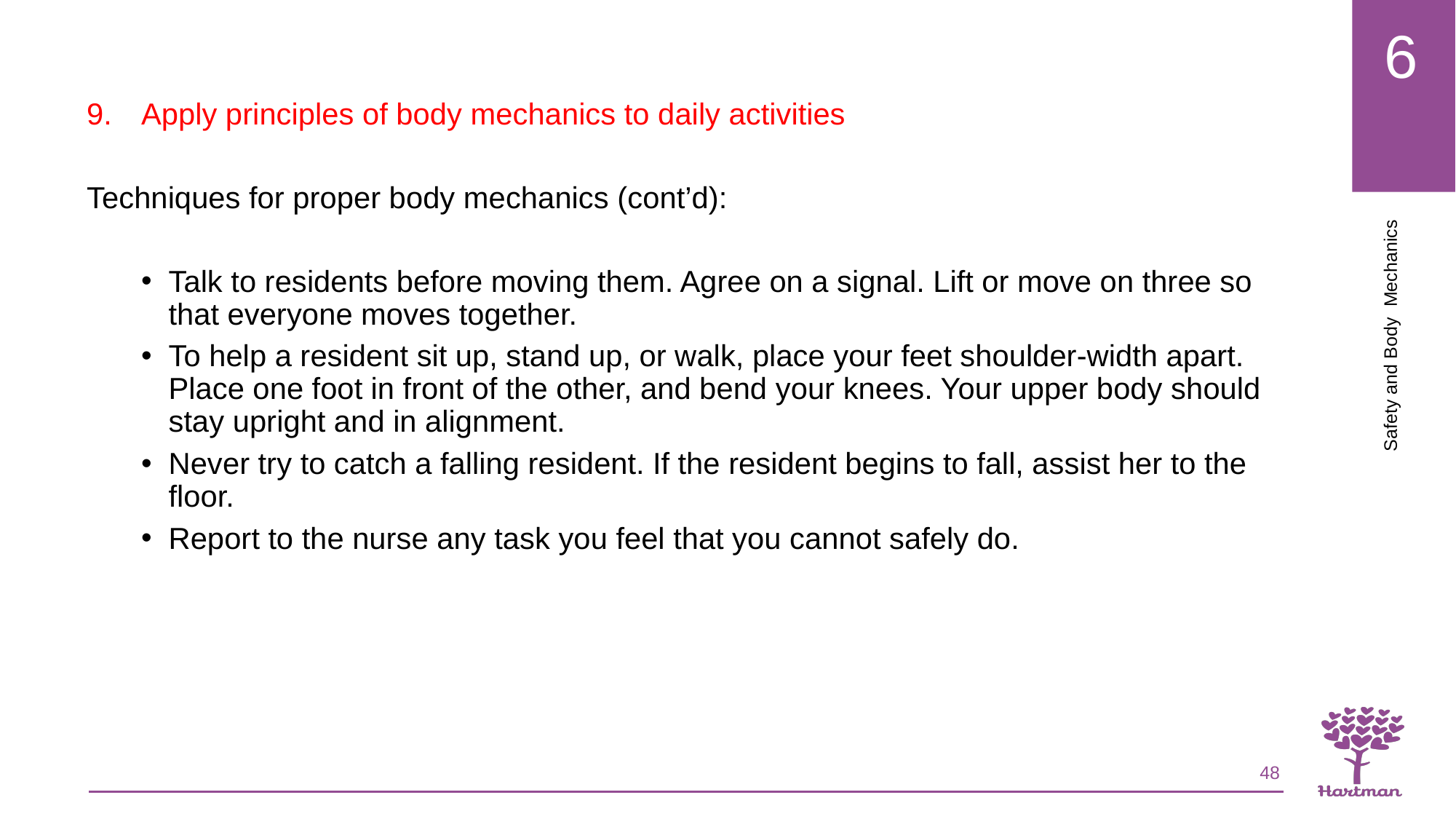

Apply principles of body mechanics to daily activities

Techniques for proper body mechanics (cont’d):

Talk to residents before moving them. Agree on a signal. Lift or move on three so that everyone moves together.
To help a resident sit up, stand up, or walk, place your feet shoulder-width apart. Place one foot in front of the other, and bend your knees. Your upper body should stay upright and in alignment.
Never try to catch a falling resident. If the resident begins to fall, assist her to the floor.
Report to the nurse any task you feel that you cannot safely do.

48